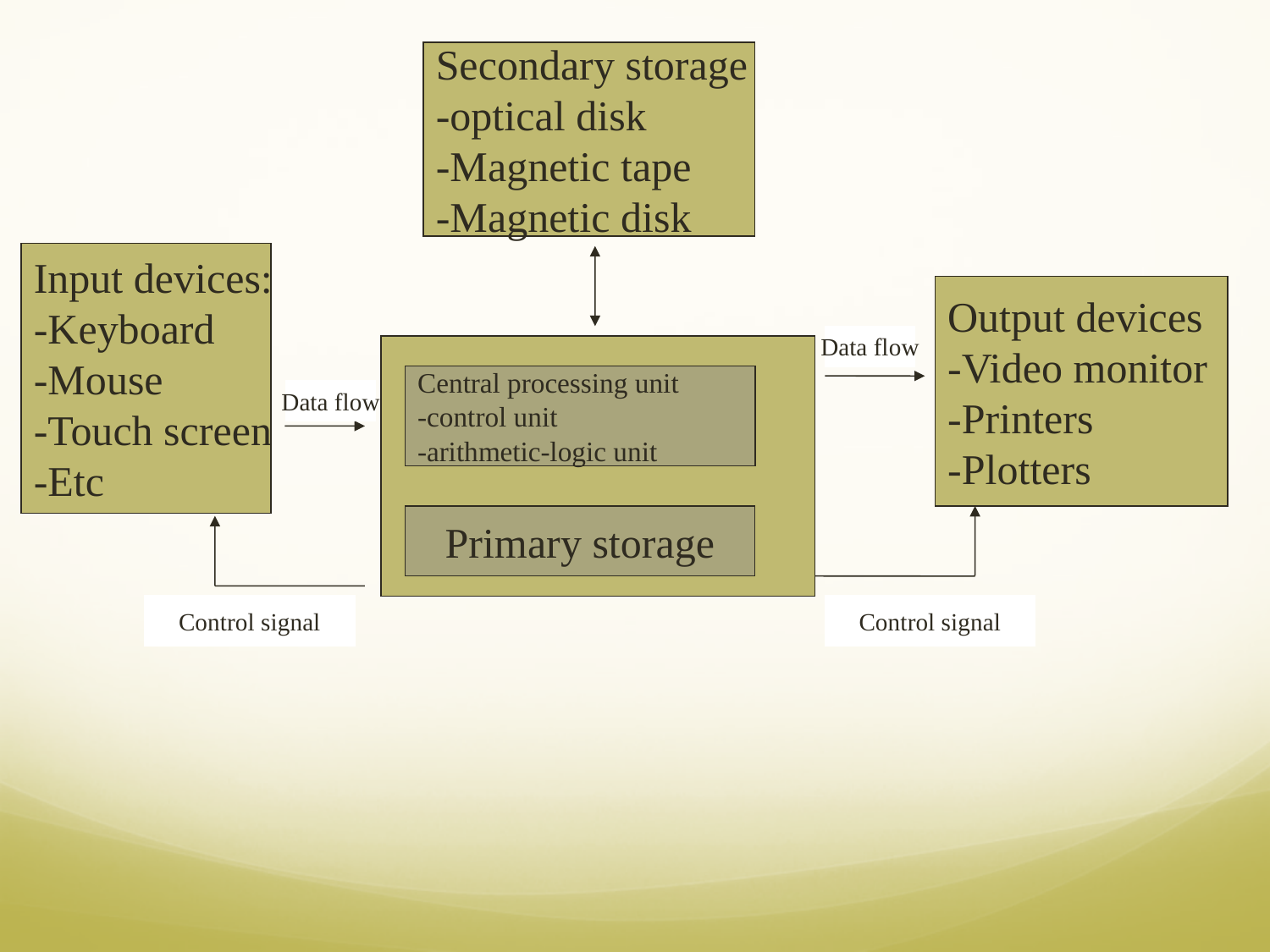

Secondary storage
-optical disk
-Magnetic tape
-Magnetic disk
Input devices:
-Keyboard
-Mouse
-Touch screen
-Etc

Output devices
-Video monitor
-Printers
-Plotters
Data flow

Central processing unit
-control unit
-arithmetic-logic unit

Data flow

Primary storage

Control signal
Control signal